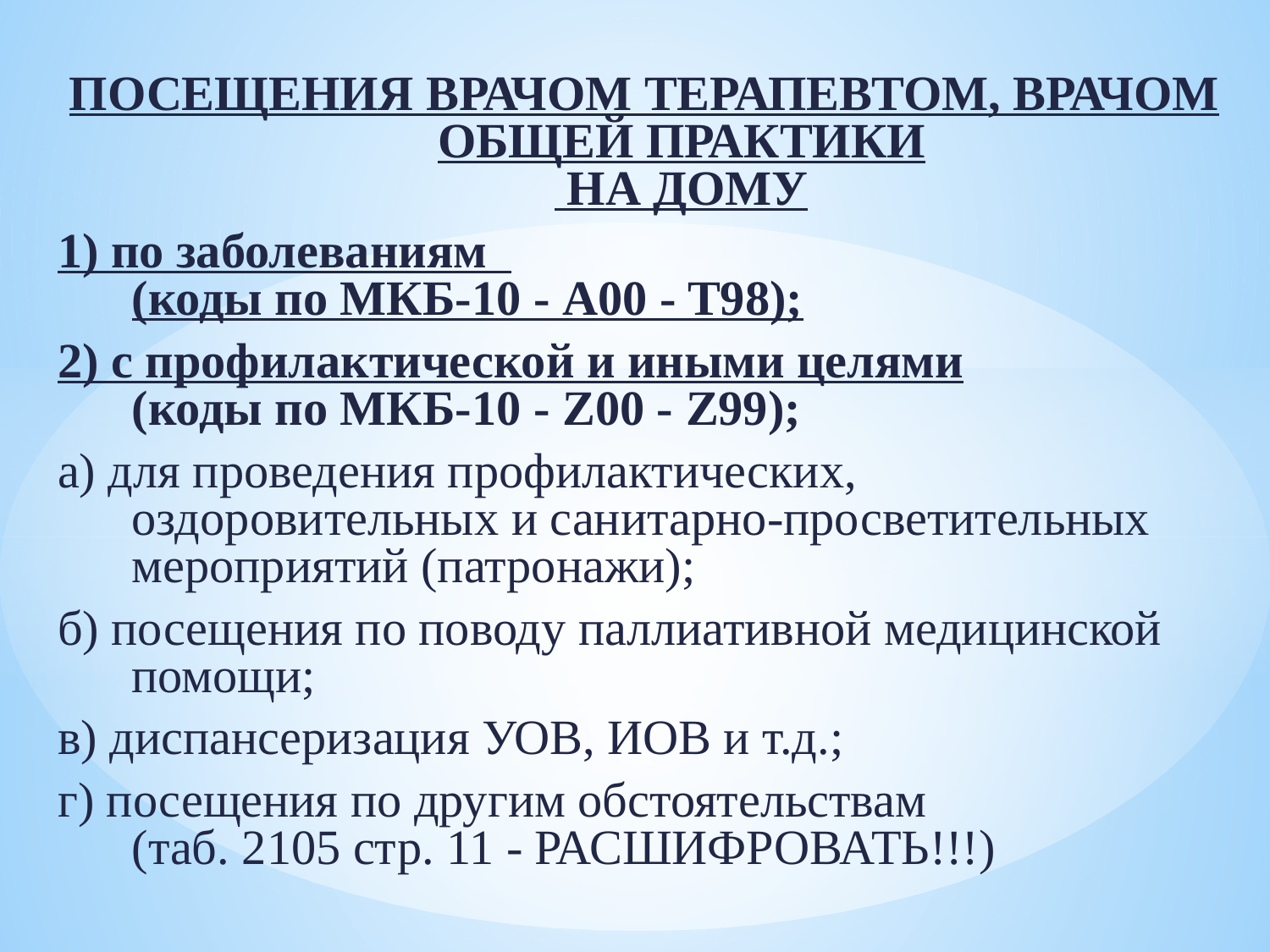

ПОСЕЩЕНИЯ ВРАЧОМ ТЕРАПЕВТОМ, ВРАЧОМ ОБЩЕЙ ПРАКТИКИ
 НА ДОМУ
1) по заболеваниям
(коды по МКБ-10 - A00 - T98);
2) с профилактической и иными целями
(коды по МКБ-10 - Z00 - Z99);
а) для проведения профилактических, оздоровительных и санитарно-просветительных мероприятий (патронажи);
б) посещения по поводу паллиативной медицинской помощи;
в) диспансеризация УОВ, ИОВ и т.д.;
г) посещения по другим обстоятельствам
(таб. 2105 стр. 11 - РАСШИФРОВАТЬ!!!)